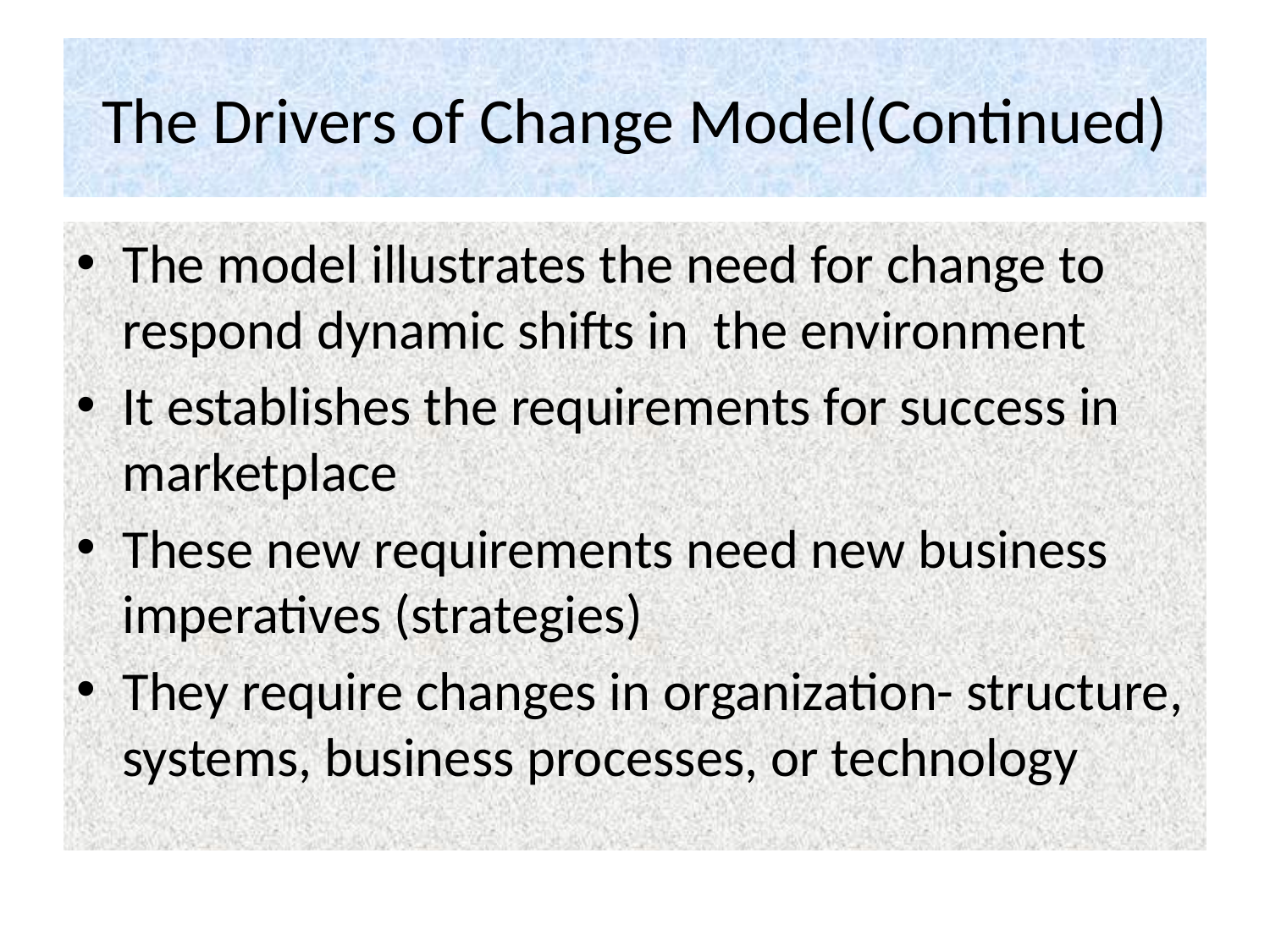

# The Drivers of Change Model(Continued)
The model illustrates the need for change to respond dynamic shifts in  the environment
It establishes the requirements for success in marketplace
These new requirements need new business imperatives (strategies)
They require changes in organization- structure, systems, business processes, or technology